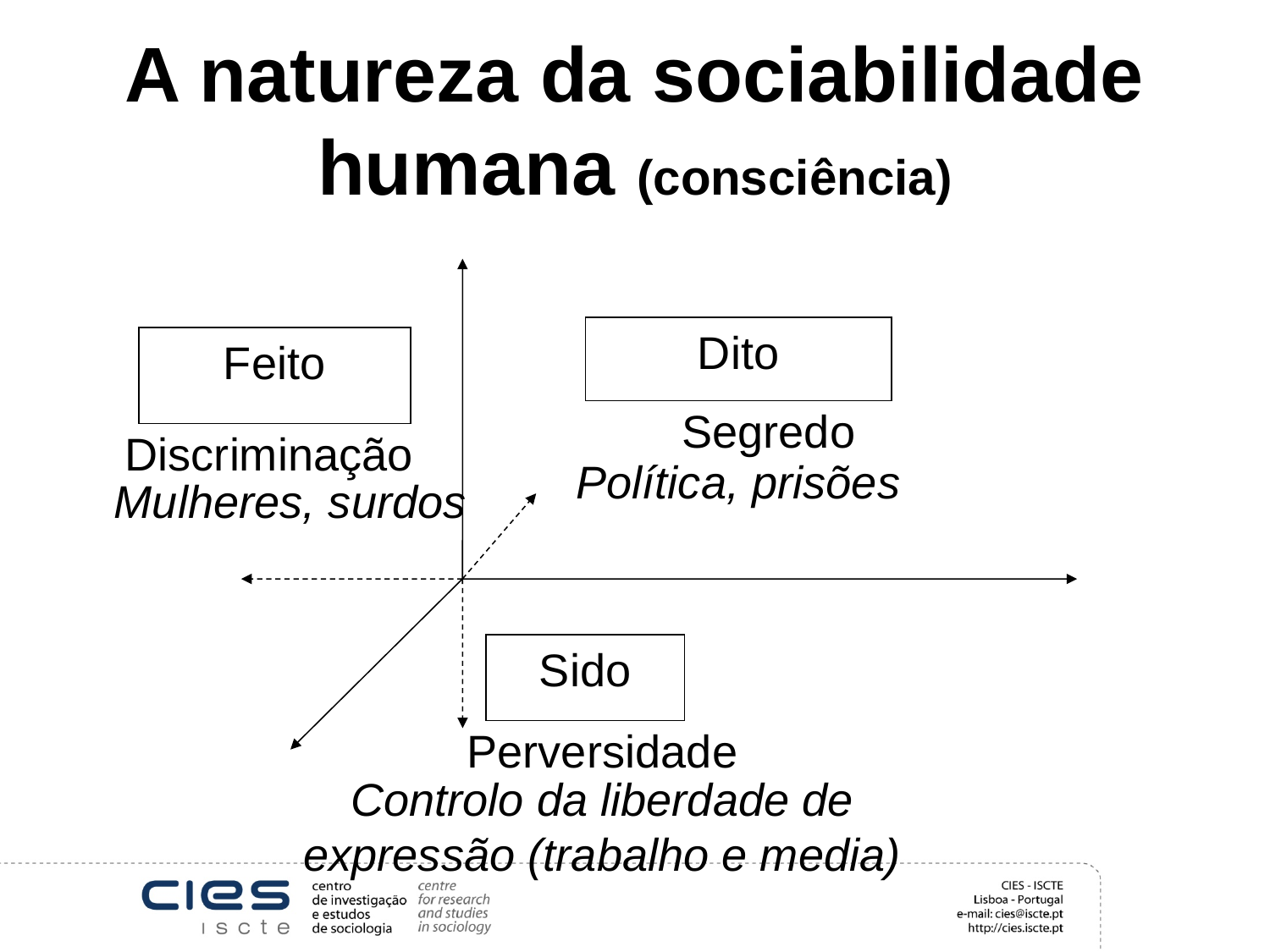

# A natureza da sociabilidade humana (consciência)

Dito
Feito

Sido
Segredo
Discriminação
Política, prisões
Mulheres, surdos
Controlo da liberdade de expressão (trabalho e media)
Perversidade